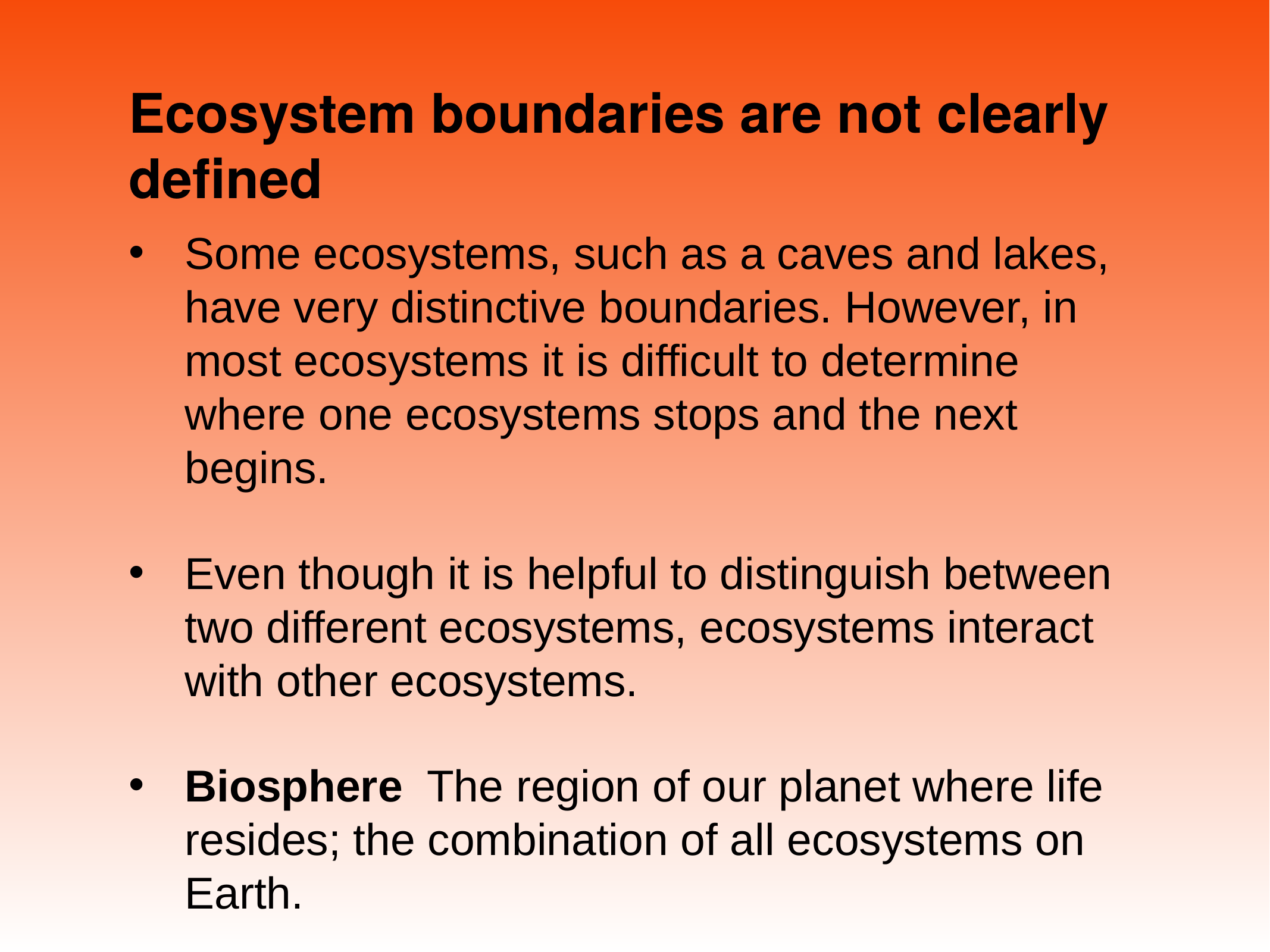

# Ecosystem boundaries are not clearly defined
Some ecosystems, such as a caves and lakes, have very distinctive boundaries. However, in most ecosystems it is difficult to determine where one ecosystems stops and the next begins.
Even though it is helpful to distinguish between two different ecosystems, ecosystems interact with other ecosystems.
Biosphere  The region of our planet where life resides; the combination of all ecosystems on Earth.